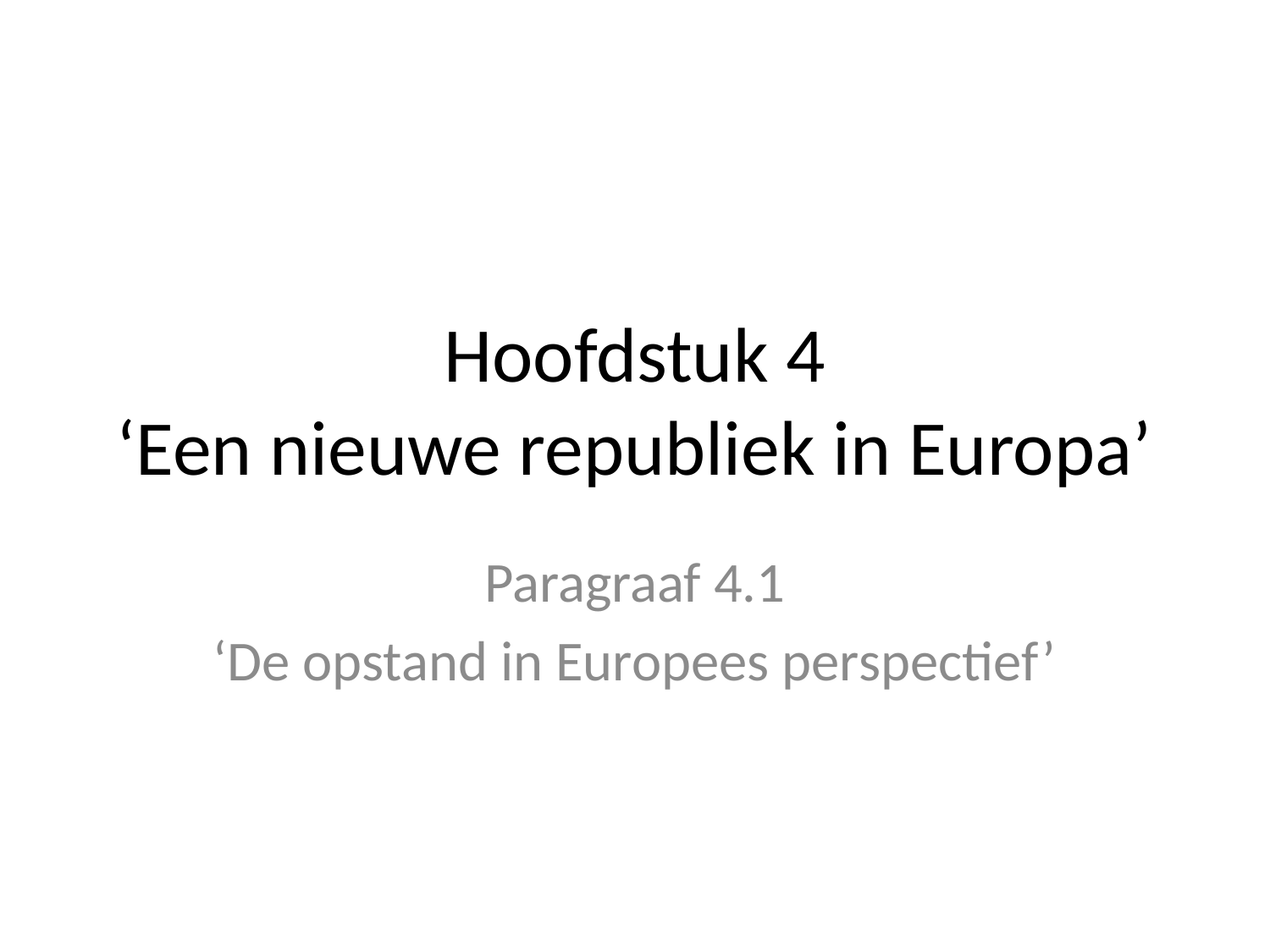

# Hoofdstuk 4 ‘Een nieuwe republiek in Europa’
Paragraaf 4.1
‘De opstand in Europees perspectief’